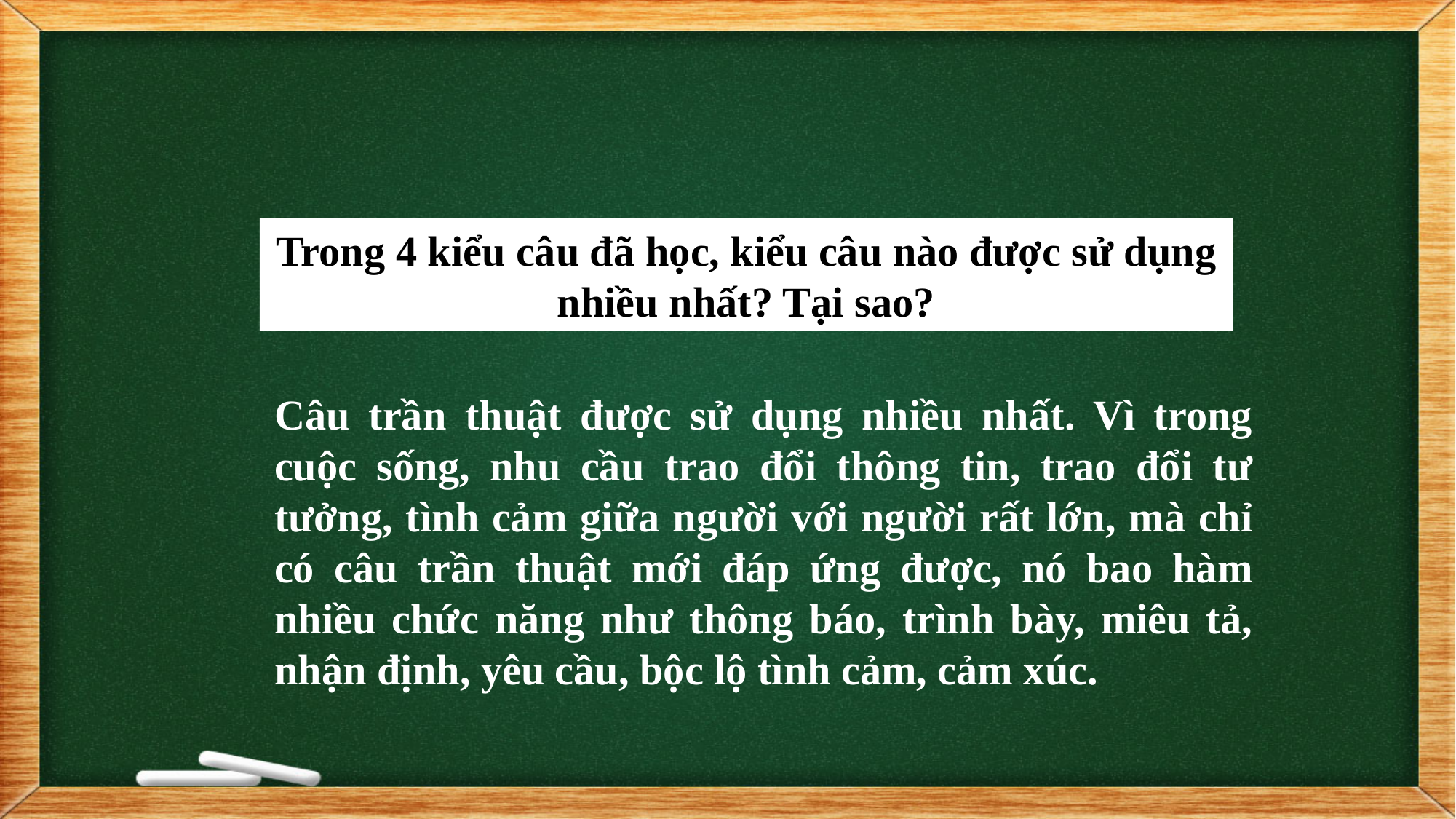

Trong 4 kiểu câu đã học, kiểu câu nào được sử dụng nhiều nhất? Tại sao?
Câu trần thuật được sử dụng nhiều nhất. Vì trong cuộc sống, nhu cầu trao đổi thông tin, trao đổi tư tưởng, tình cảm giữa người với người rất lớn, mà chỉ có câu trần thuật mới đáp ứng được, nó bao hàm nhiều chức năng như thông báo, trình bày, miêu tả, nhận định, yêu cầu, bộc lộ tình cảm, cảm xúc.